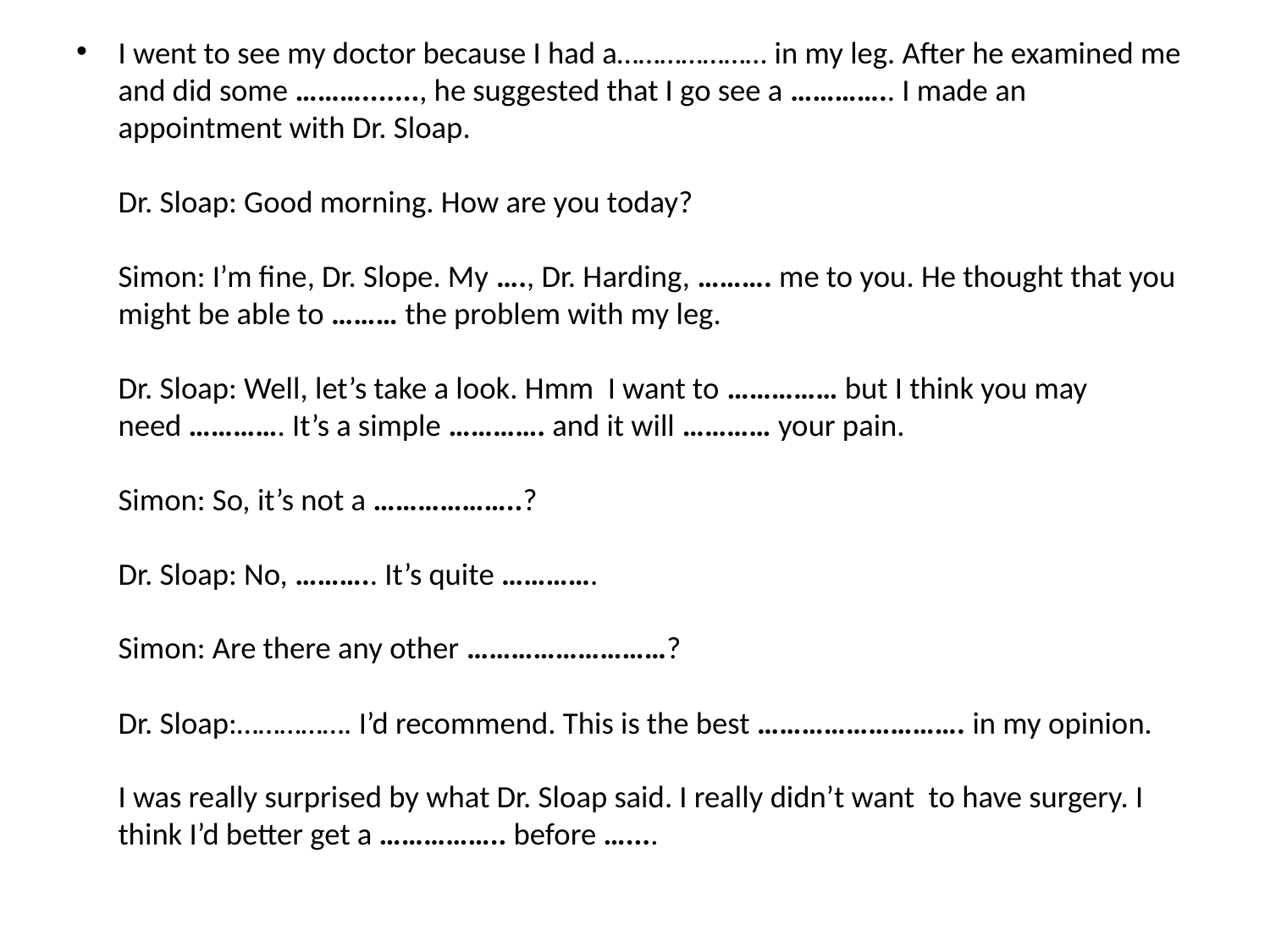

I went to see my doctor because I had a………………… in my leg. After he examined me and did some ………......., he suggested that I go see a ………….. I made an appointment with Dr. Sloap.
Dr. Sloap: Good morning. How are you today? 
Simon: I’m fine, Dr. Slope. My …., Dr. Harding, ………. me to you. He thought that you might be able to ……… the problem with my leg.
Dr. Sloap: Well, let’s take a look. Hmm  I want to …………… but I think you may need …………. It’s a simple …………. and it will ………… your pain.
Simon: So, it’s not a ………………..? 
Dr. Sloap: No, ……….. It’s quite …………. 
Simon: Are there any other ………………………?
Dr. Sloap:……………. I’d recommend. This is the best ………………………. in my opinion.
I was really surprised by what Dr. Sloap said. I really didn’t want  to have surgery. I think I’d better get a …………….. before …....